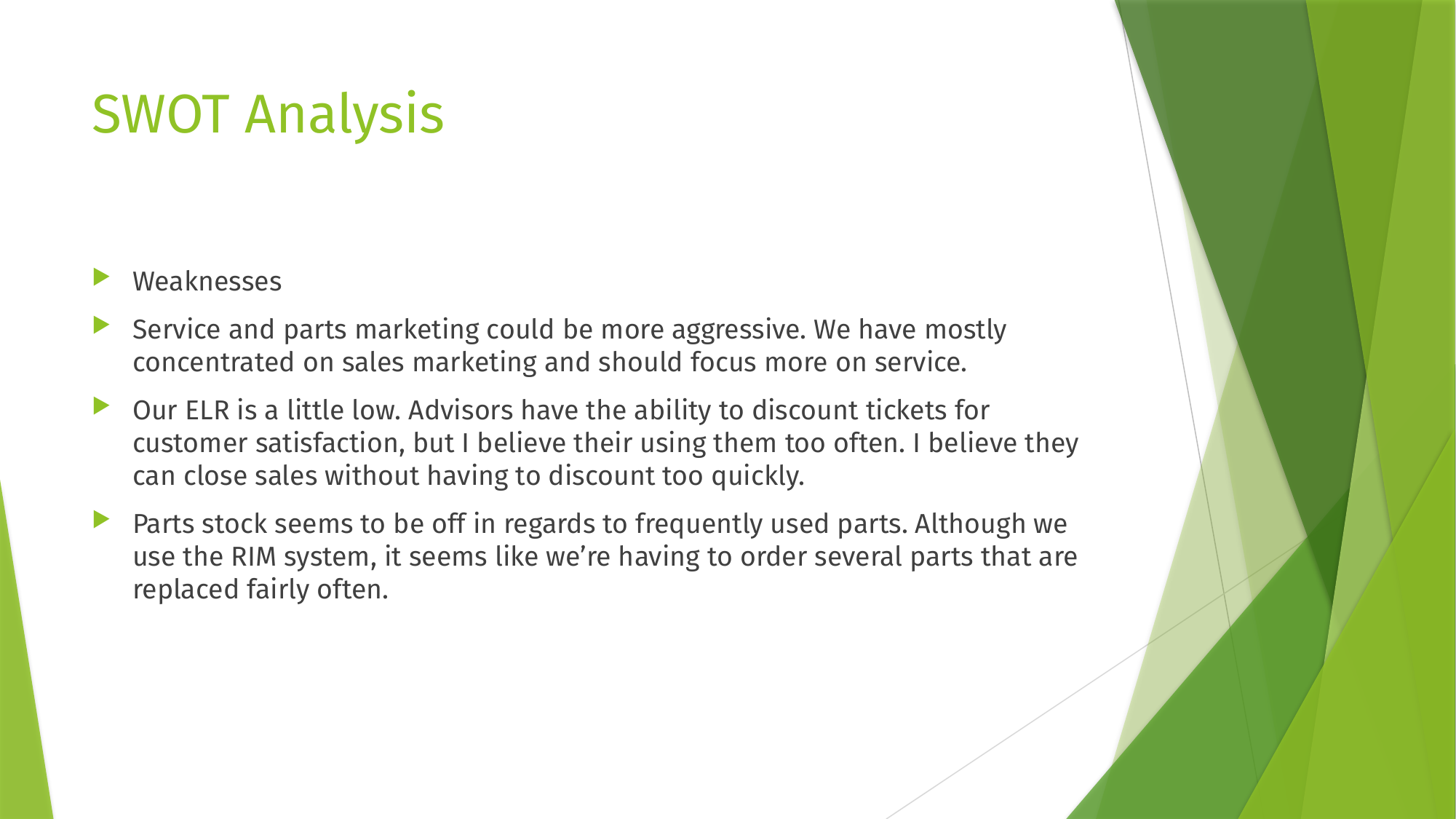

# SWOT Analysis
Weaknesses
Service and parts marketing could be more aggressive. We have mostly concentrated on sales marketing and should focus more on service.
Our ELR is a little low. Advisors have the ability to discount tickets for customer satisfaction, but I believe their using them too often. I believe they can close sales without having to discount too quickly.
Parts stock seems to be off in regards to frequently used parts. Although we use the RIM system, it seems like we’re having to order several parts that are replaced fairly often.